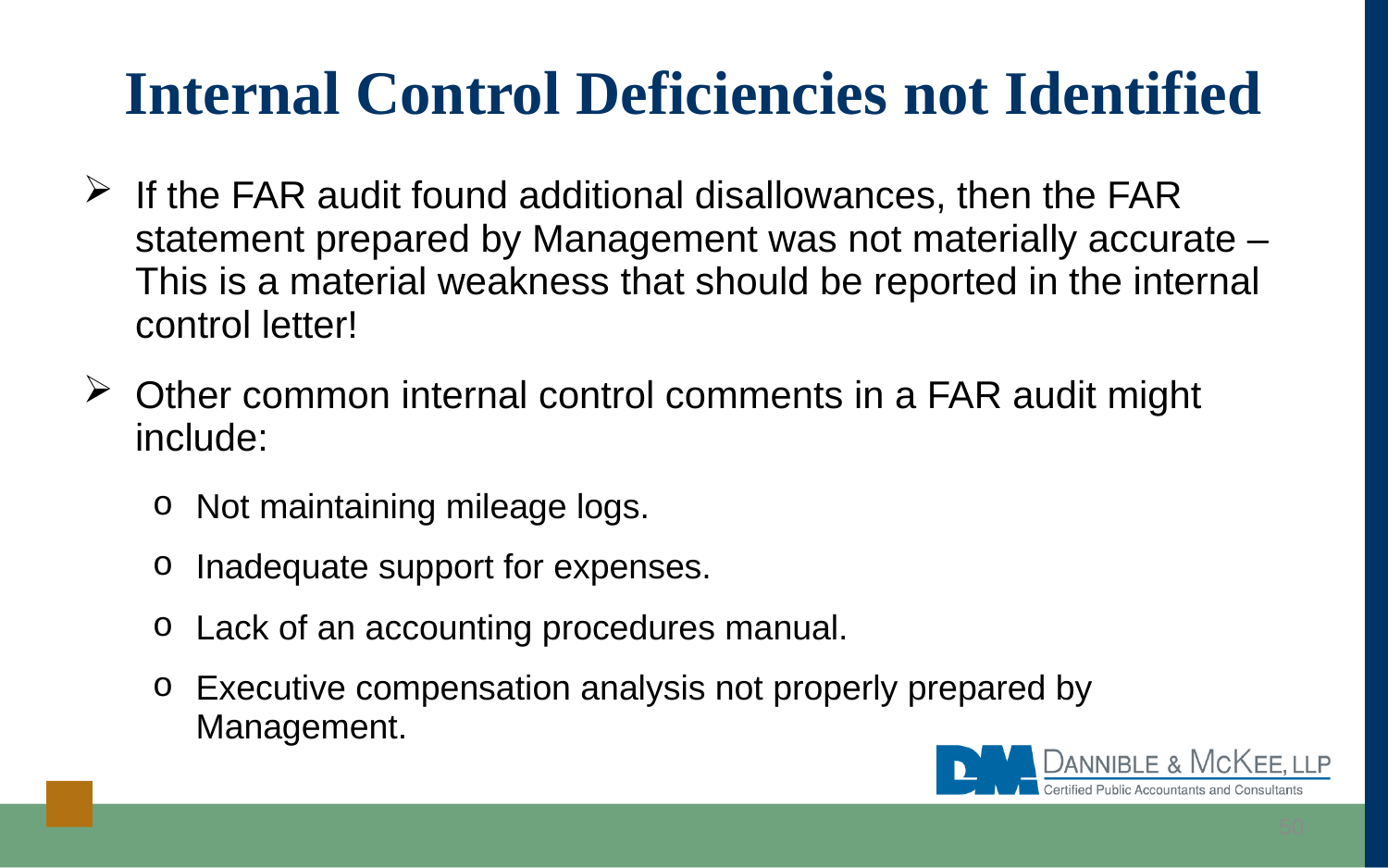

# Internal Control Deficiencies not Identified
If the FAR audit found additional disallowances, then the FAR statement prepared by Management was not materially accurate – This is a material weakness that should be reported in the internal control letter!
Other common internal control comments in a FAR audit might include:
Not maintaining mileage logs.
Inadequate support for expenses.
Lack of an accounting procedures manual.
Executive compensation analysis not properly prepared by Management.
50